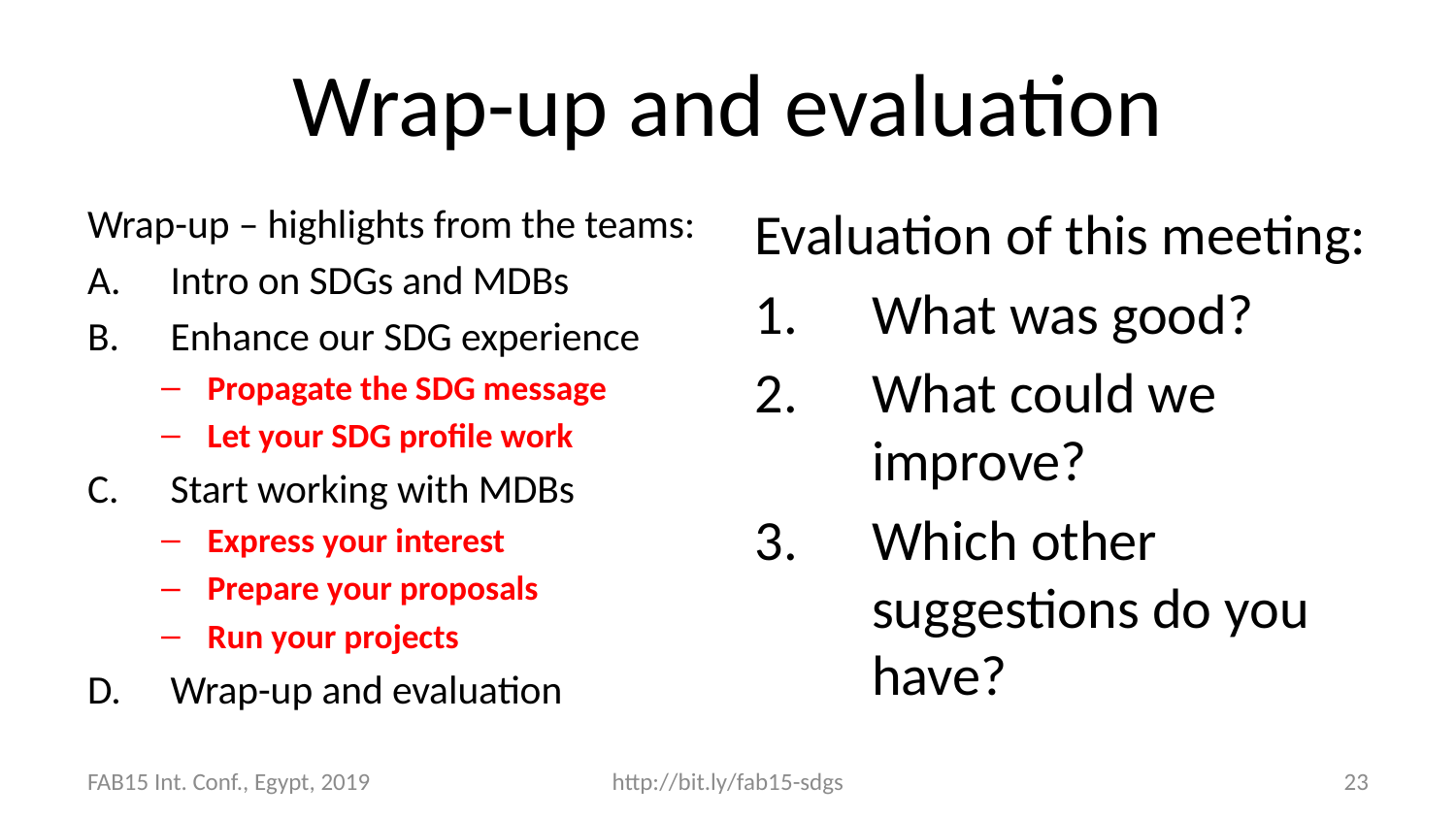

# Wrap-up and evaluation
Wrap-up – highlights from the teams:
Intro on SDGs and MDBs
Enhance our SDG experience
Propagate the SDG message
Let your SDG profile work
Start working with MDBs
Express your interest
Prepare your proposals
Run your projects
Wrap-up and evaluation
Evaluation of this meeting:
What was good?
What could we improve?
Which other suggestions do you have?
FAB15 Int. Conf., Egypt, 2019
http://bit.ly/fab15-sdgs
23